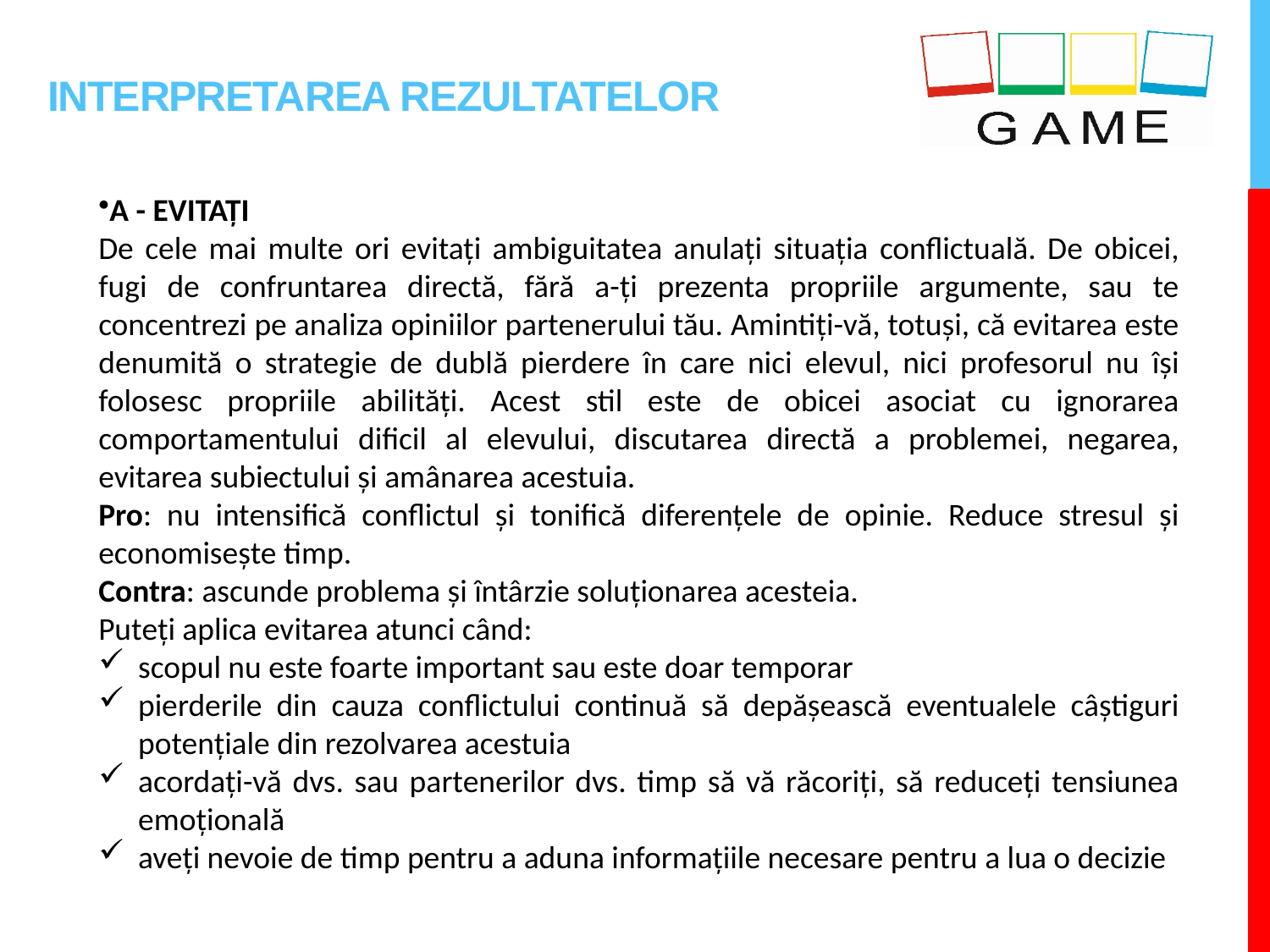

# INTERPRETAREA REZULTATELOR
A - EVITAȚI
De cele mai multe ori evitați ambiguitatea anulați situația conflictuală. De obicei, fugi de confruntarea directă, fără a-ți prezenta propriile argumente, sau te concentrezi pe analiza opiniilor partenerului tău. Amintiți-vă, totuși, că evitarea este denumită o strategie de dublă pierdere în care nici elevul, nici profesorul nu își folosesc propriile abilități. Acest stil este de obicei asociat cu ignorarea comportamentului dificil al elevului, discutarea directă a problemei, negarea, evitarea subiectului și amânarea acestuia.
Pro: nu intensifică conflictul și tonifică diferențele de opinie. Reduce stresul și economisește timp.
Contra: ascunde problema și întârzie soluționarea acesteia.
Puteți aplica evitarea atunci când:
scopul nu este foarte important sau este doar temporar
pierderile din cauza conflictului continuă să depășească eventualele câștiguri potențiale din rezolvarea acestuia
acordați-vă dvs. sau partenerilor dvs. timp să vă răcoriți, să reduceți tensiunea emoțională
aveți nevoie de timp pentru a aduna informațiile necesare pentru a lua o decizie